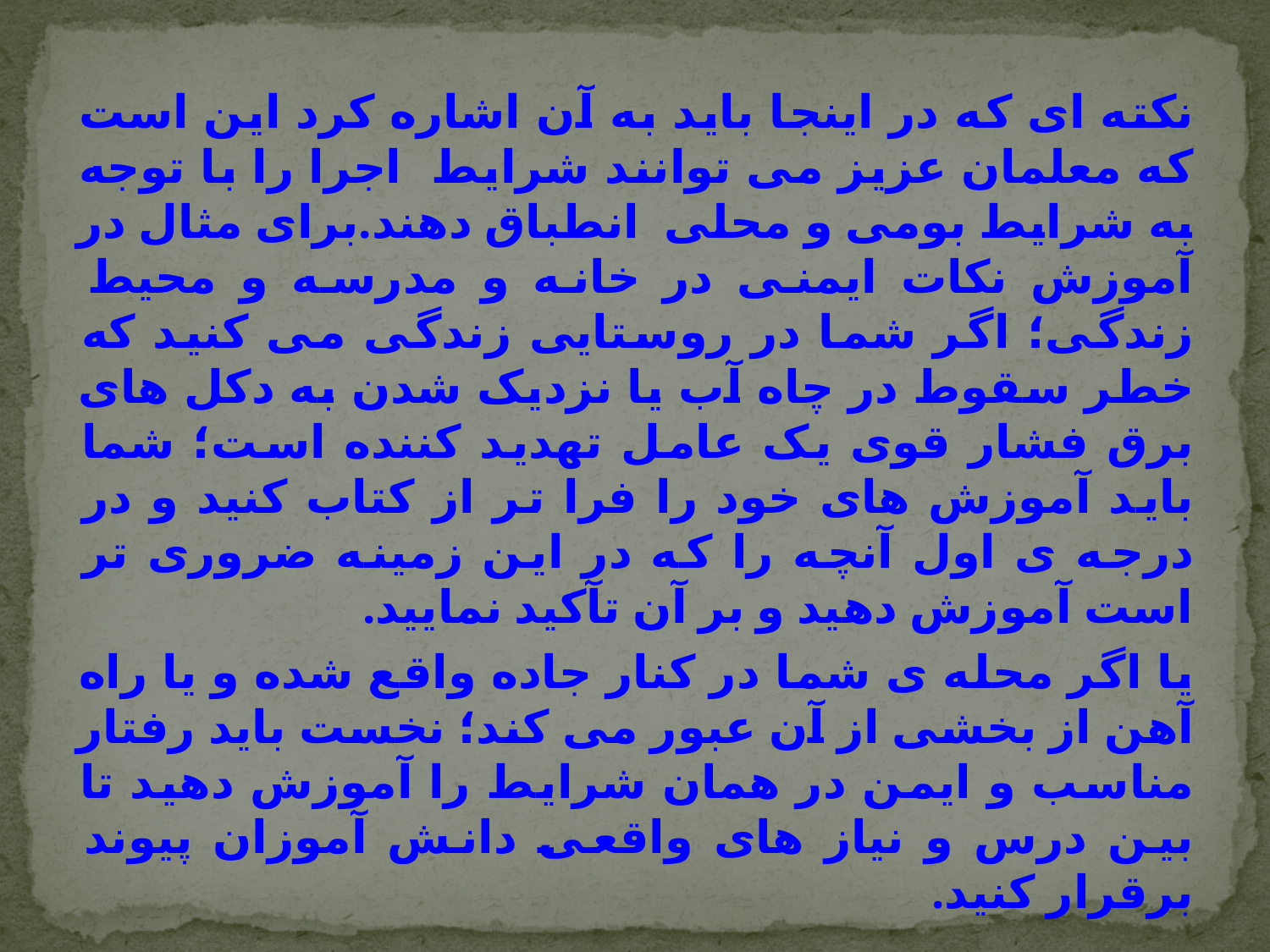

نکته ای که در اینجا باید به آن اشاره کرد این است که معلمان عزیز می توانند شرایط  اجرا را با توجه به شرایط بومی و محلی  انطباق دهند.برای مثال در آموزش نکات ایمنی در خانه و مدرسه و محیط زندگی؛ اگر شما در روستایی زندگی می کنید که خطر سقوط در چاه آب یا نزدیک شدن به دکل های برق فشار قوی یک عامل تهدید کننده است؛ شما باید آموزش های خود را فرا تر از کتاب کنید و در درجه ی اول آنچه را که در این زمینه ضروری تر است آموزش دهید و بر آن تآکید نمایید.
یا اگر محله ی شما در کنار جاده واقع شده و یا راه آهن از بخشی از آن عبور می کند؛ نخست باید رفتار مناسب و ایمن در همان شرایط را آموزش دهید تا بین درس و نیاز های واقعی دانش آموزان پیوند برقرار کنید.